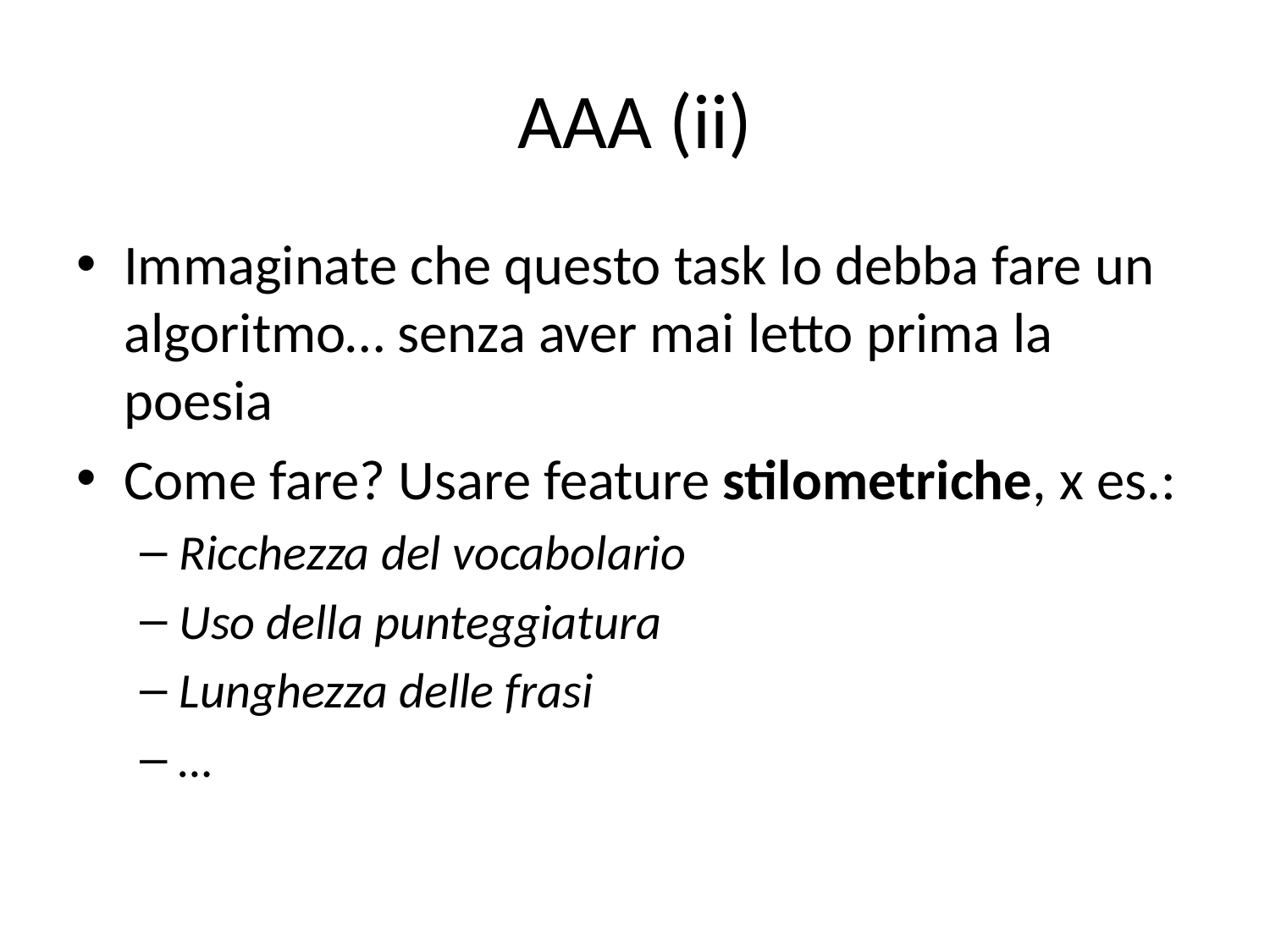

# AAA (ii)
Immaginate che questo task lo debba fare un algoritmo… senza aver mai letto prima la poesia
Come fare? Usare feature stilometriche, x es.:
Ricchezza del vocabolario
Uso della punteggiatura
Lunghezza delle frasi
…